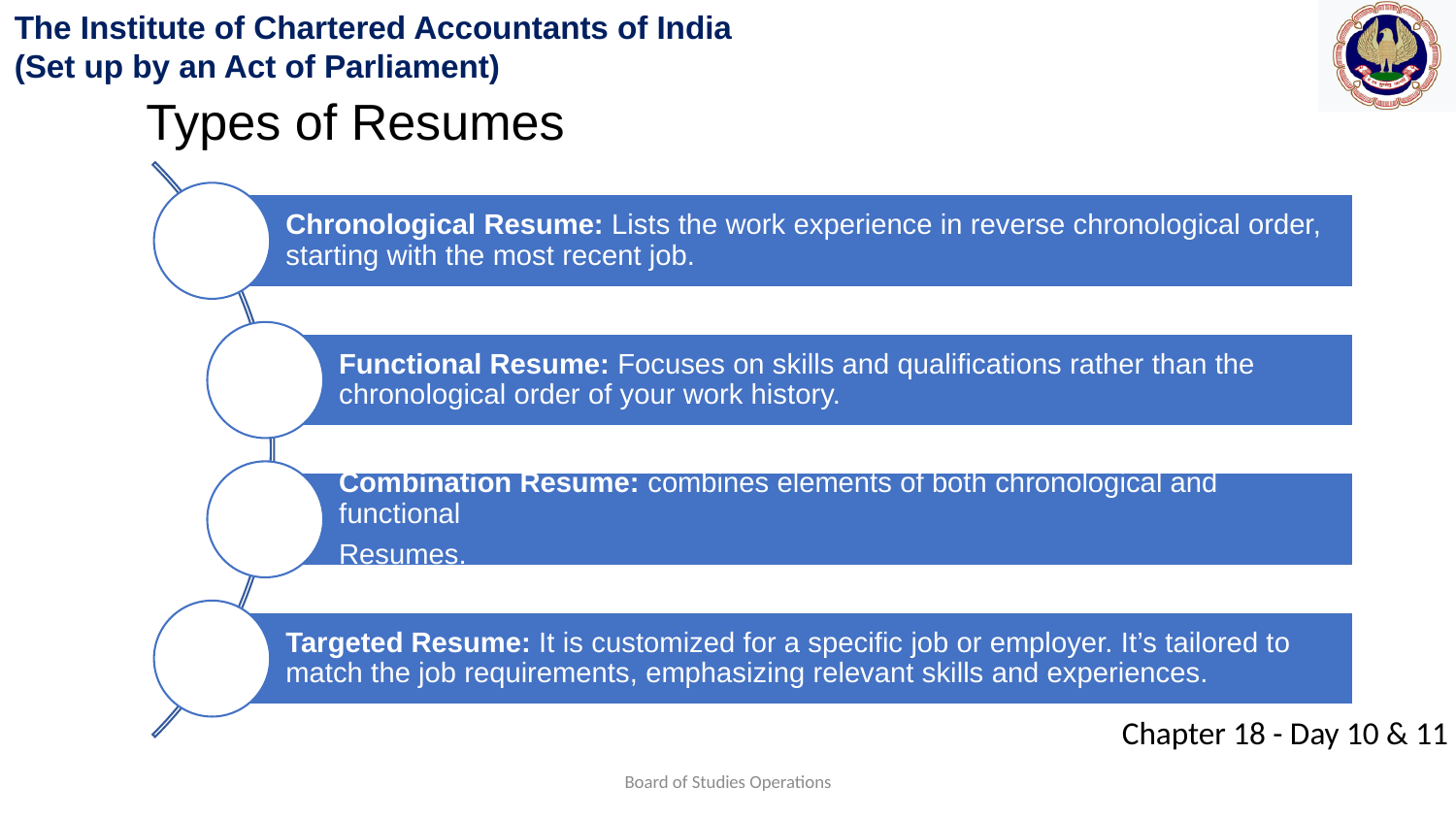

Types of Resumes
Chronological Resume: Lists the work experience in reverse chronological order, starting with the most recent job.
Functional Resume: Focuses on skills and qualifications rather than the chronological order of your work history.
Combination Resume: combines elements of both chronological and functional
Resumes.
Targeted Resume: It is customized for a specific job or employer. It’s tailored to match the job requirements, emphasizing relevant skills and experiences.
Board of Studies Operations